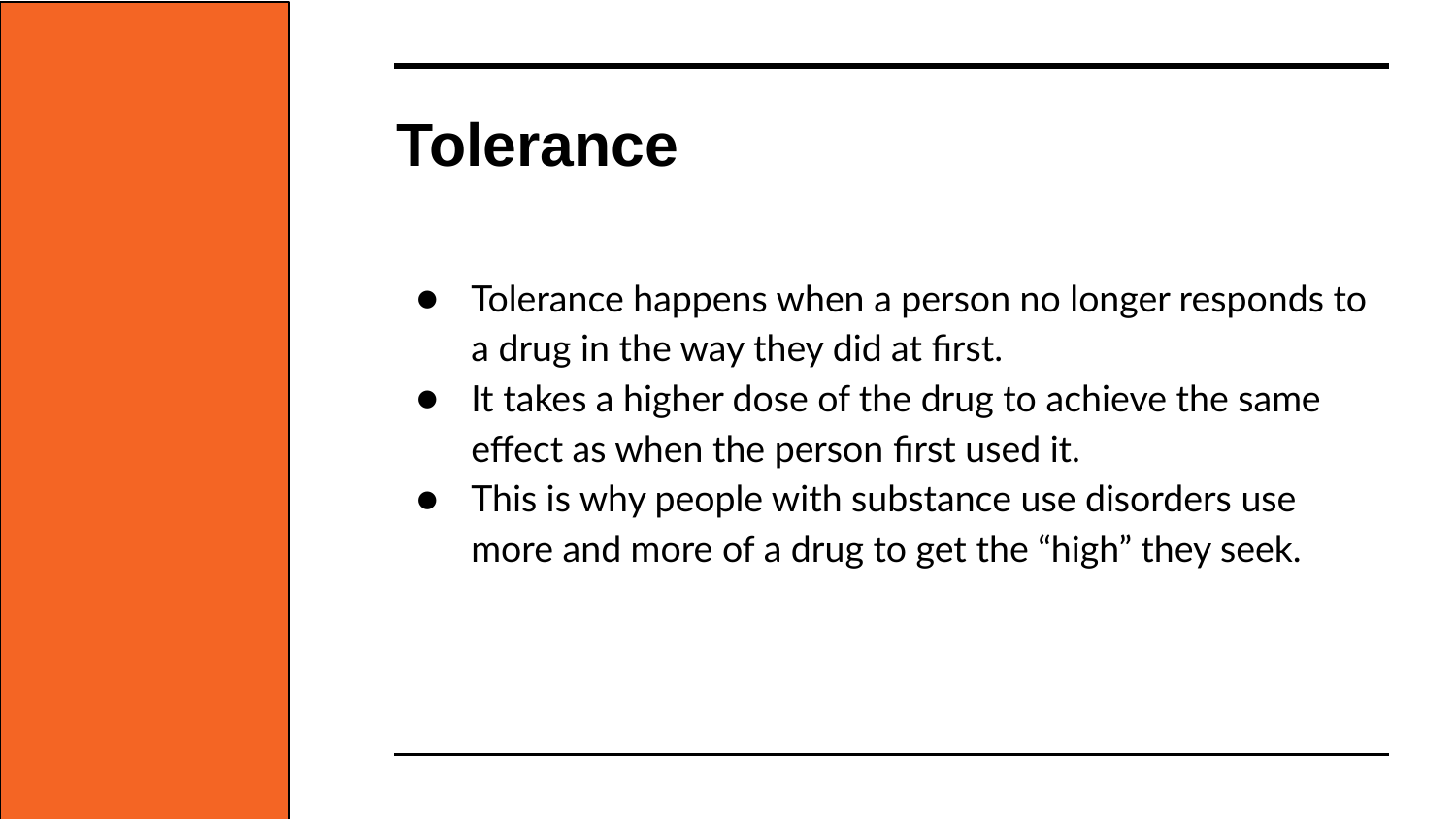

# Tolerance
Tolerance happens when a person no longer responds to a drug in the way they did at first.
It takes a higher dose of the drug to achieve the same effect as when the person first used it.
This is why people with substance use disorders use more and more of a drug to get the “high” they seek.